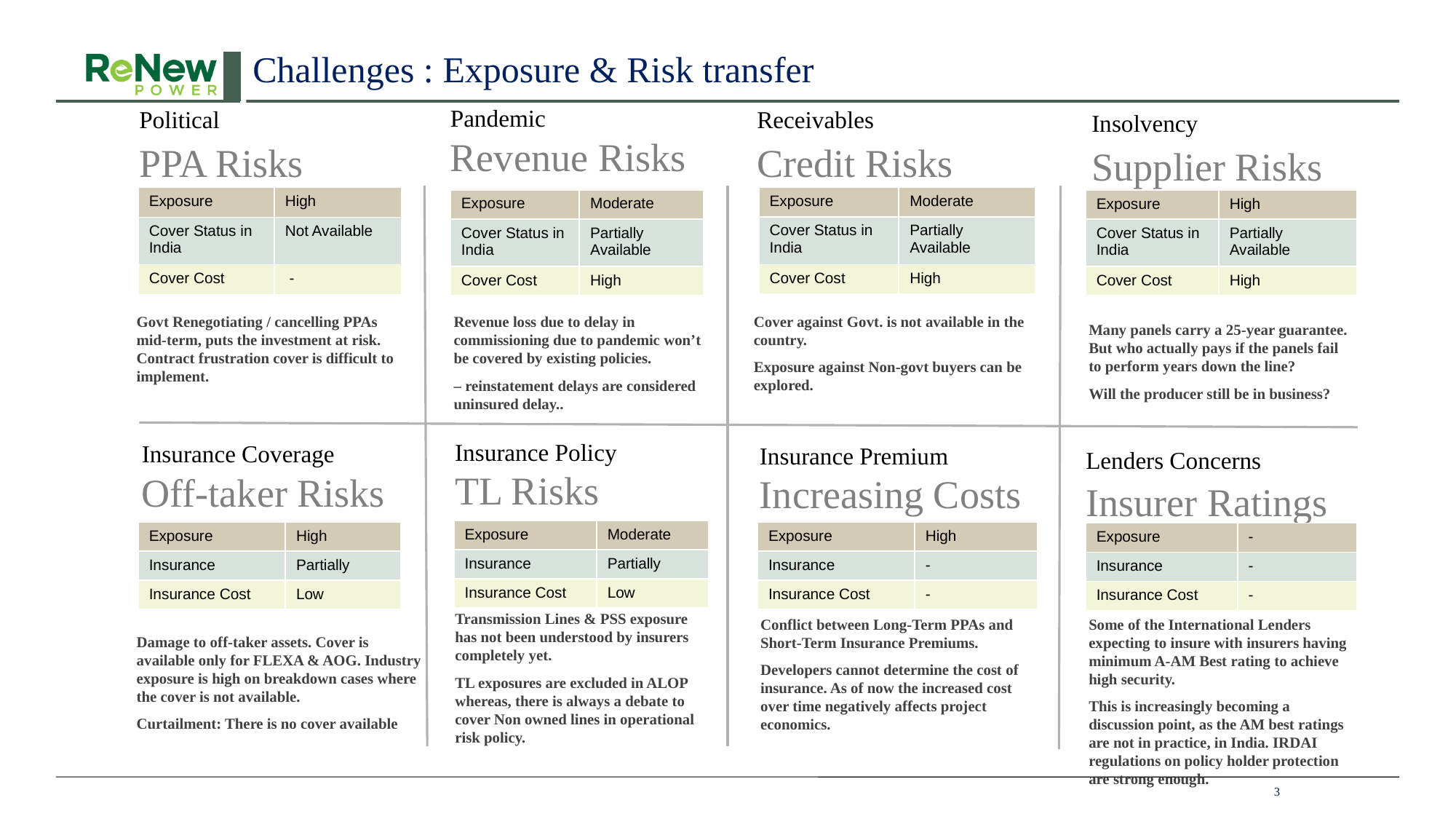

Challenges : Exposure & Risk transfer
Political
PPA Risks
Receivables
Credit Risks
Insolvency
Supplier Risks
Pandemic
Revenue Risks
| Exposure | High |
| --- | --- |
| Cover Status in India | Not Available |
| Cover Cost | - |
| Exposure | Moderate |
| --- | --- |
| Cover Status in India | Partially Available |
| Cover Cost | High |
| Exposure | Moderate |
| --- | --- |
| Cover Status in India | Partially Available |
| Cover Cost | High |
| Exposure | High |
| --- | --- |
| Cover Status in India | Partially Available |
| Cover Cost | High |
Cover against Govt. is not available in the country.
Exposure against Non-govt buyers can be explored.
Govt Renegotiating / cancelling PPAs mid-term, puts the investment at risk. Contract frustration cover is difficult to implement.
Revenue loss due to delay in commissioning due to pandemic won’t be covered by existing policies.
– reinstatement delays are considered uninsured delay..
Many panels carry a 25-year guarantee. But who actually pays if the panels fail to perform years down the line?
Will the producer still be in business?
Lenders Concerns
Insurer Ratings
Insurance Policy
TL Risks
Insurance Coverage  Off-taker Risks
Insurance Premium
Increasing Costs
| Exposure | Moderate |
| --- | --- |
| Insurance | Partially |
| Insurance Cost | Low |
| Exposure | High |
| --- | --- |
| Insurance | - |
| Insurance Cost | - |
| Exposure | High |
| --- | --- |
| Insurance | Partially |
| Insurance Cost | Low |
| Exposure | - |
| --- | --- |
| Insurance | - |
| Insurance Cost | - |
Transmission Lines & PSS exposure has not been understood by insurers completely yet.
TL exposures are excluded in ALOP whereas, there is always a debate to cover Non owned lines in operational risk policy.
Some of the International Lenders expecting to insure with insurers having minimum A-AM Best rating to achieve high security.
This is increasingly becoming a discussion point, as the AM best ratings are not in practice, in India. IRDAI regulations on policy holder protection are strong enough.
Conflict between Long-Term PPAs and Short-Term Insurance Premiums.
Developers cannot determine the cost of insurance. As of now the increased cost over time negatively affects project economics.
Damage to off-taker assets. Cover is available only for FLEXA & AOG. Industry exposure is high on breakdown cases where the cover is not available.
Curtailment: There is no cover available
3